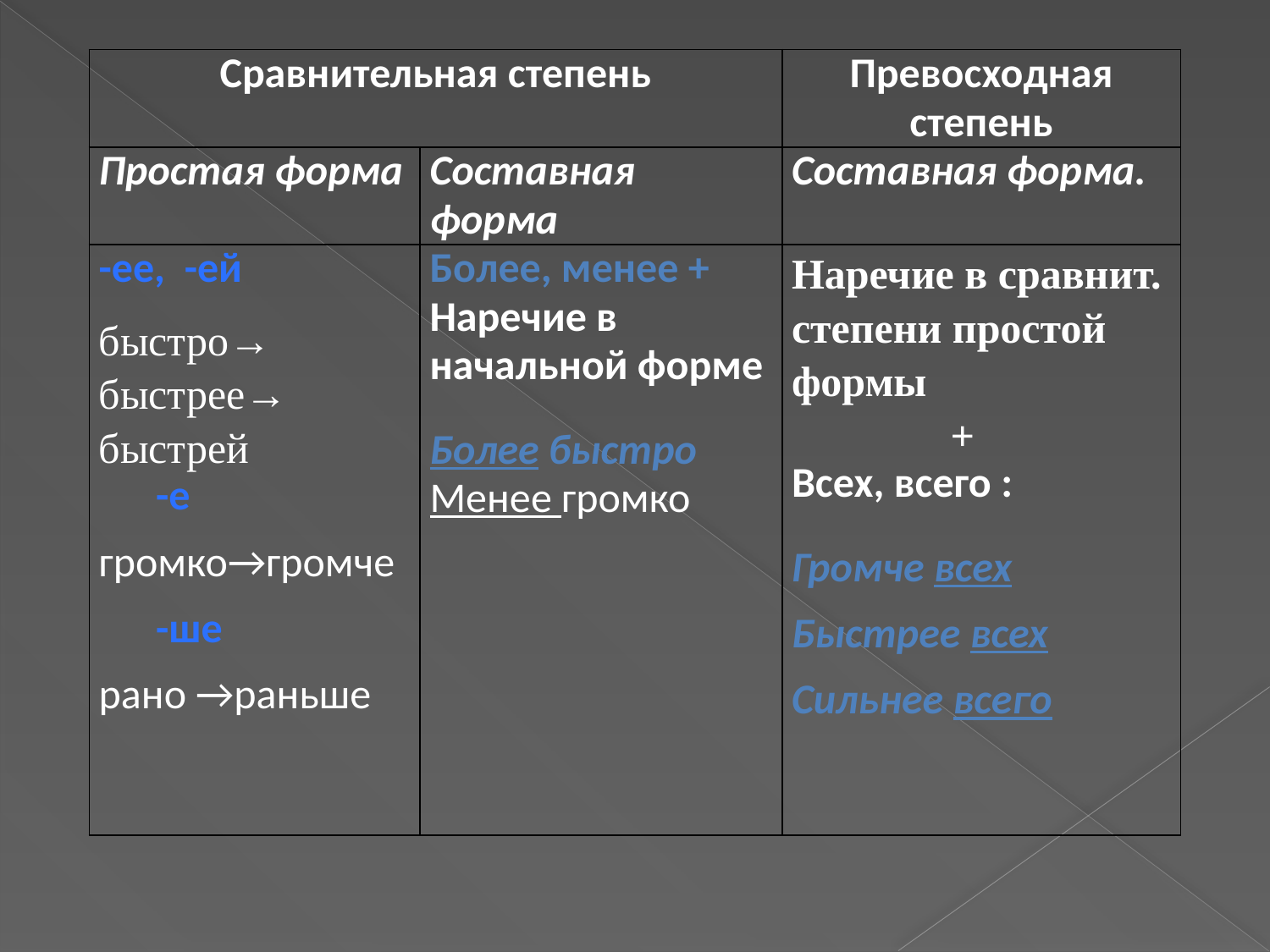

| Сравнительная степень |  | Превосходная степень |
| --- | --- | --- |
| Простая форма | Составная форма | Составная форма. |
| -ее, -ей быстро→ быстрее→ быстрей -е громко→громче -ше рано →раньше | Более, менее + Наречие в начальной форме Более быстро Менее громко | Наречие в сравнит. степени простой формы + Всех, всего : Громче всех Быстрее всех Сильнее всего |